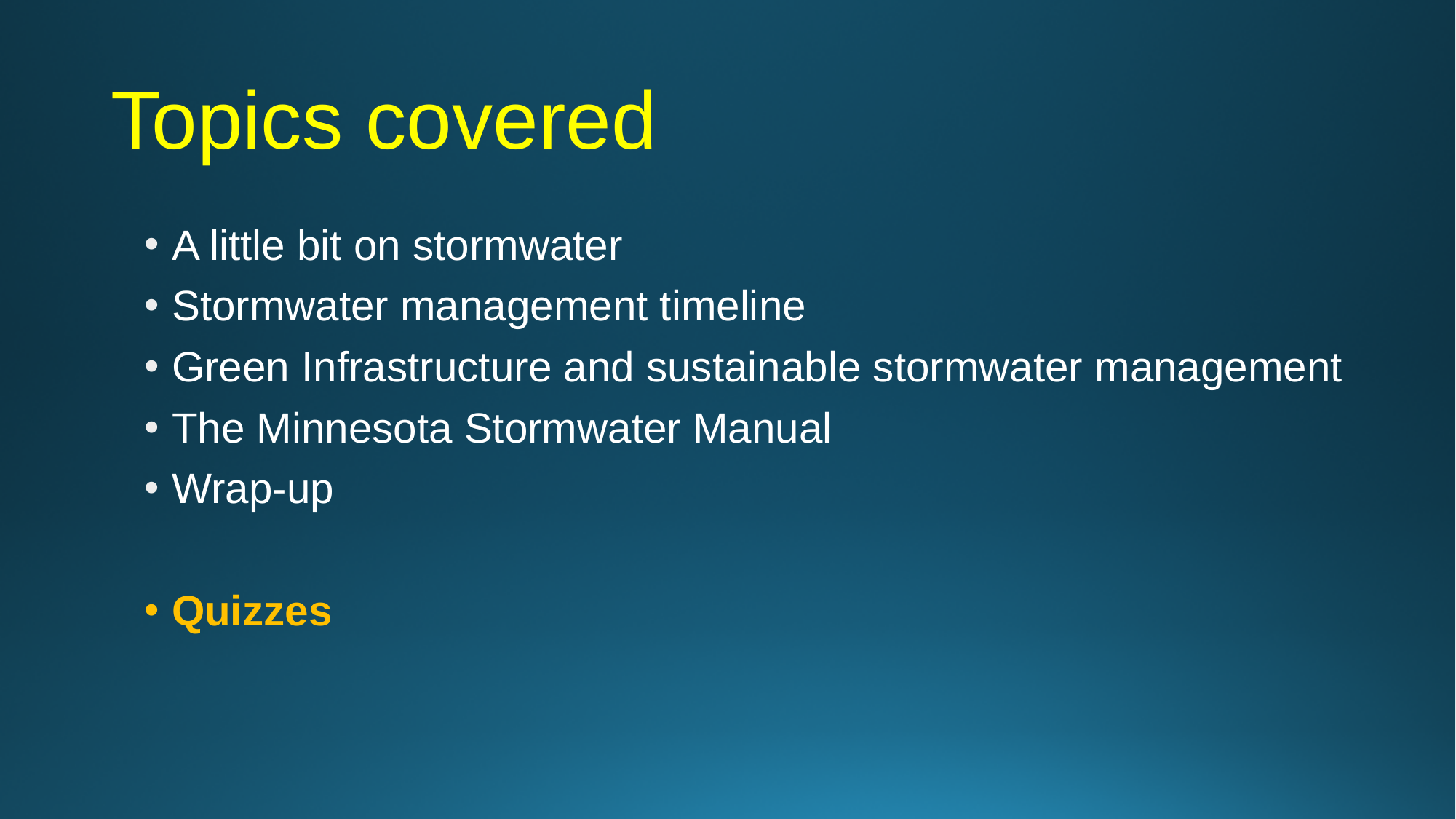

# Topics covered
A little bit on stormwater
Stormwater management timeline
Green Infrastructure and sustainable stormwater management
The Minnesota Stormwater Manual
Wrap-up

Quizzes